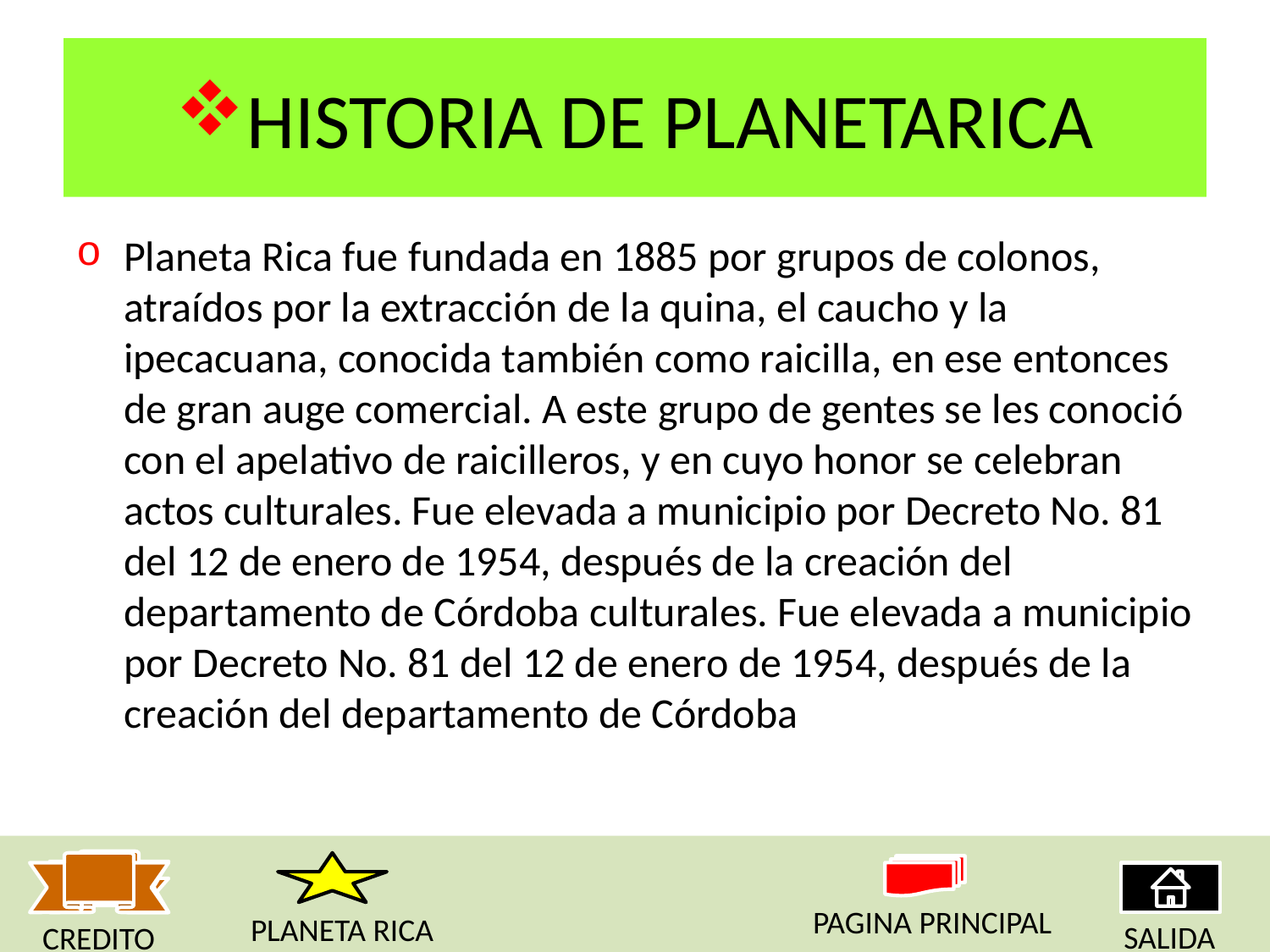

# HISTORIA DE PLANETARICA

Planeta Rica fue fundada en 1885 por grupos de colonos, atraídos por la extracción de la quina, el caucho y la ipecacuana, conocida también como raicilla, en ese entonces de gran auge comercial. A este grupo de gentes se les conoció con el apelativo de raicilleros, y en cuyo honor se celebran actos culturales. Fue elevada a municipio por Decreto No. 81 del 12 de enero de 1954, después de la creación del departamento de Córdoba culturales. Fue elevada a municipio por Decreto No. 81 del 12 de enero de 1954, después de la creación del departamento de Córdoba

PAGINA PRINCIPAL
PLANETA RICA
SALIDA
CREDITO